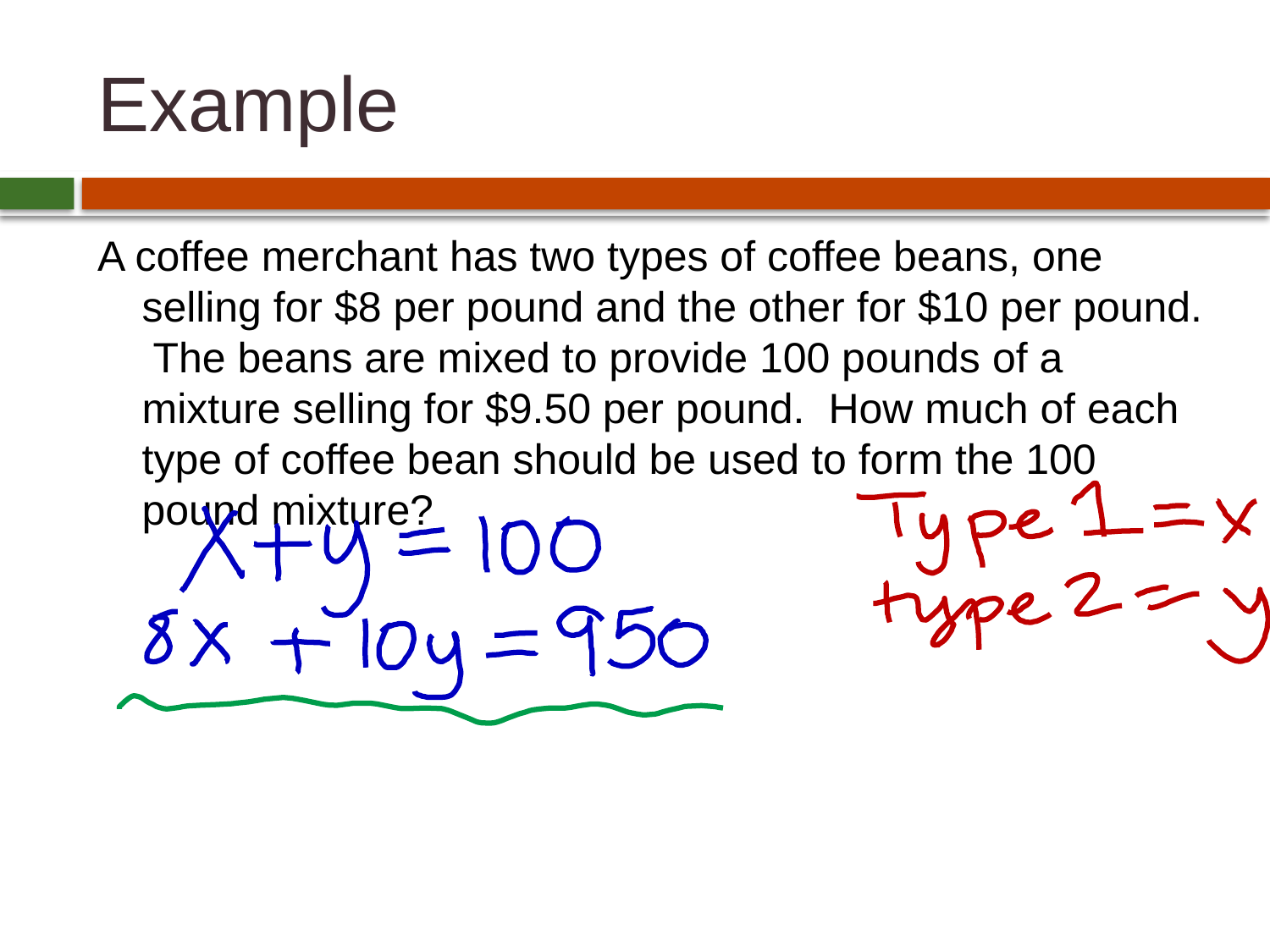

# Example
A coffee merchant has two types of coffee beans, one selling for $8 per pound and the other for $10 per pound.  The beans are mixed to provide 100 pounds of a mixture selling for $9.50 per pound.  How much of each type of coffee bean should be used to form the 100 pound mixture?